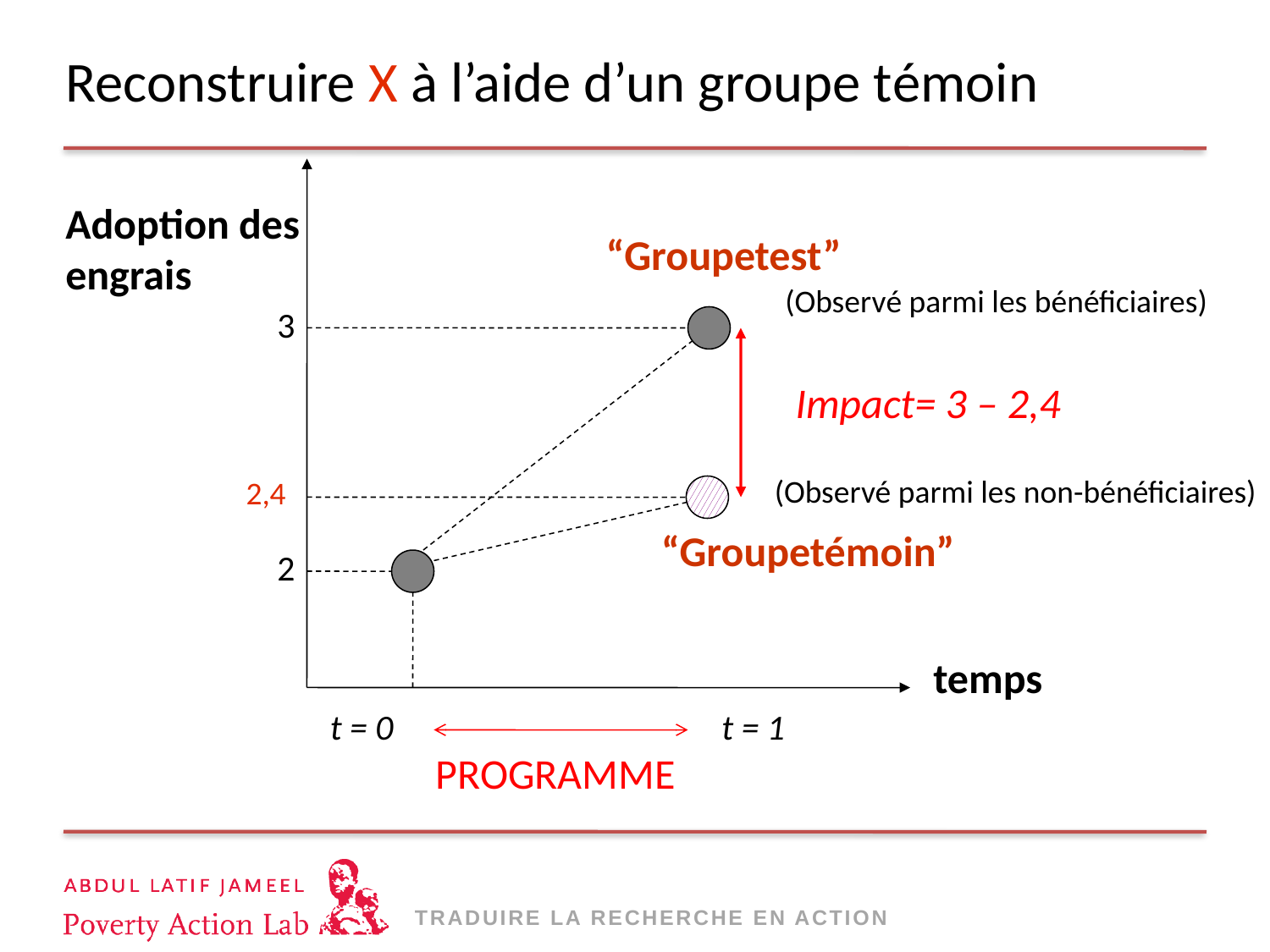

# Reconstruire X à l’aide d’un groupe témoin

Adoption des engrais
“Groupetest”
(Observé parmi les bénéficiaires)
3

Impact= 3 – 2,4
(Observé parmi les non-bénéficiaires)
2,4

“Groupetémoin”
2

temps

t = 0
t = 1

PROGRAMME